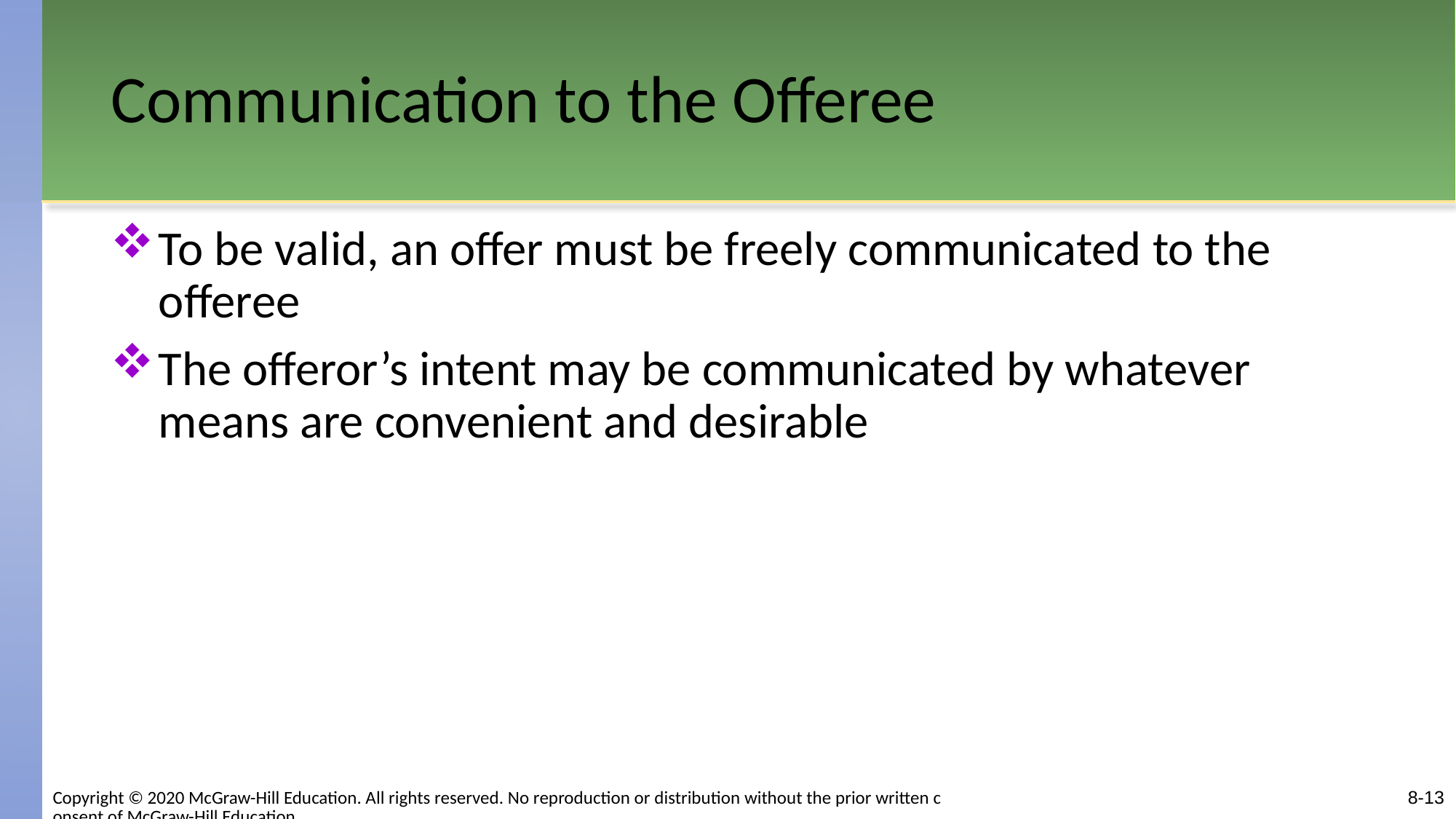

# Communication to the Offeree
To be valid, an offer must be freely communicated to the offeree
The offeror’s intent may be communicated by whatever means are convenient and desirable

Copyright © 2020 McGraw-Hill Education. All rights reserved. No reproduction or distribution without the prior written consent of McGraw-Hill Education.
8-13